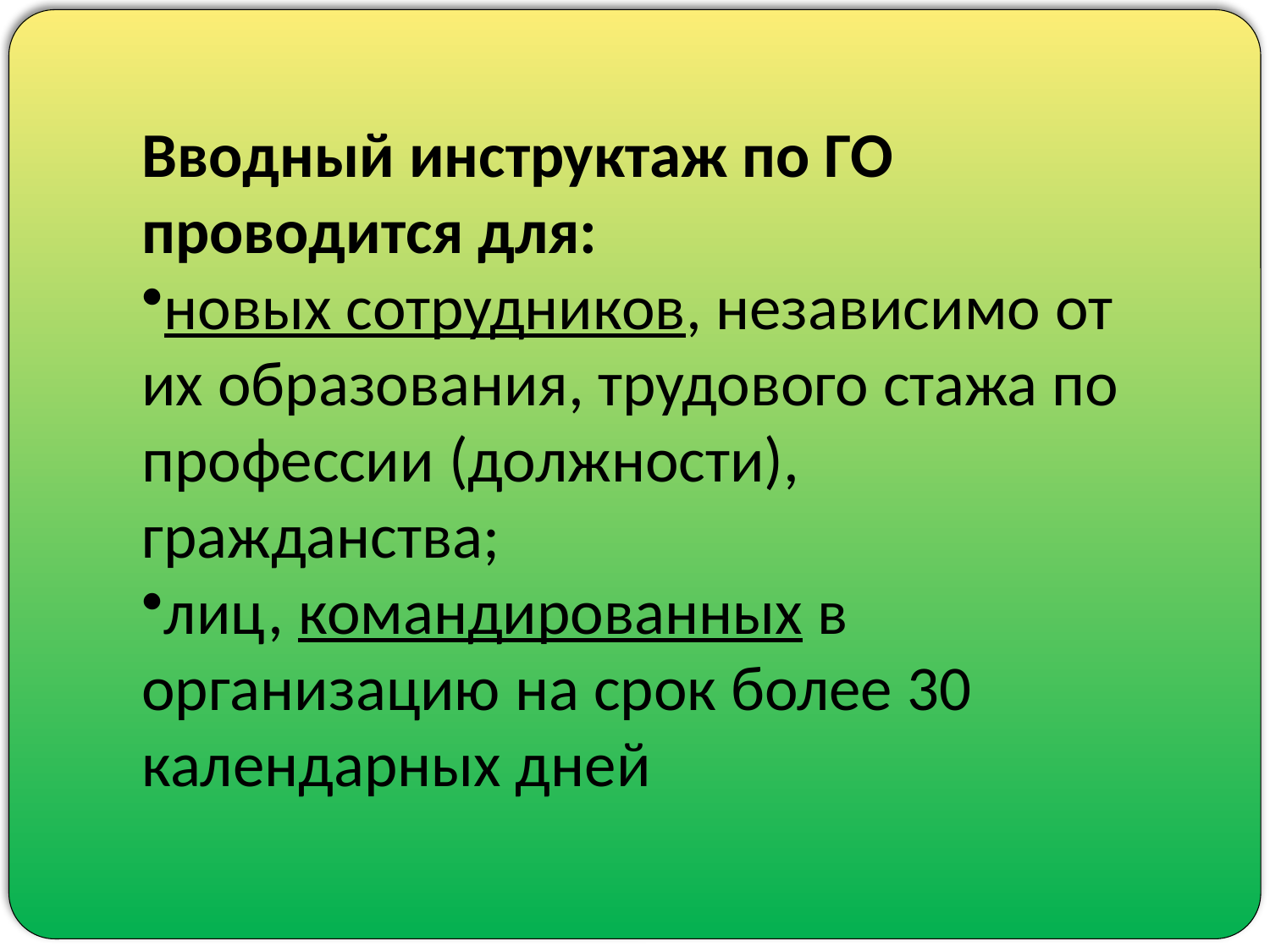

Вводный инструктаж по ГО проводится для:
новых сотрудников, независимо от их образования, трудового стажа по профессии (должности), гражданства;
лиц, командированных в организацию на срок более 30 календарных дней